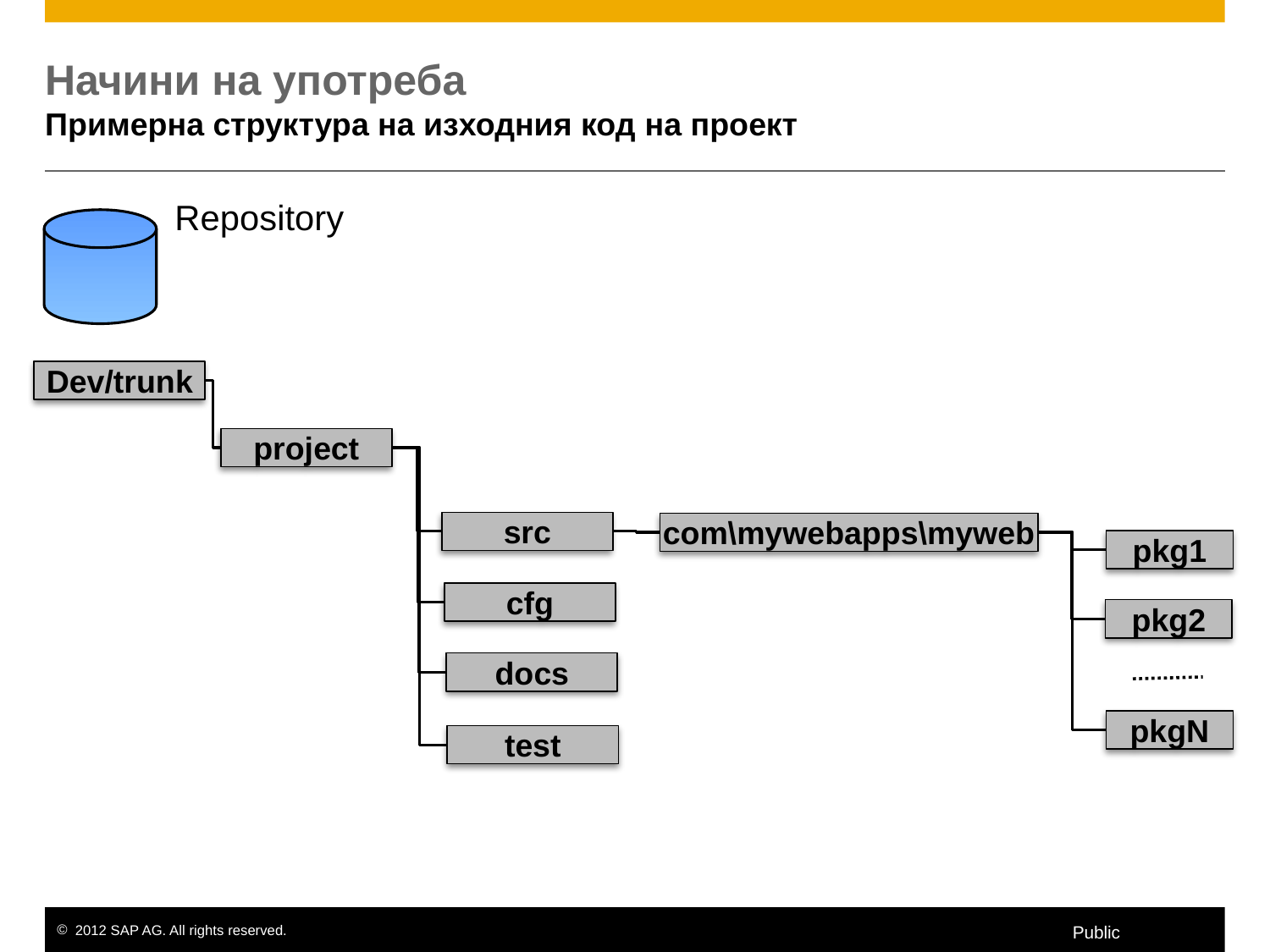

# Начини на употреба Примерна структура на изходния код на проект
Repository

Dev/trunk
project
src
com\mywebapps\myweb
pkg1
cfg
pkg2
docs
pkgN
test